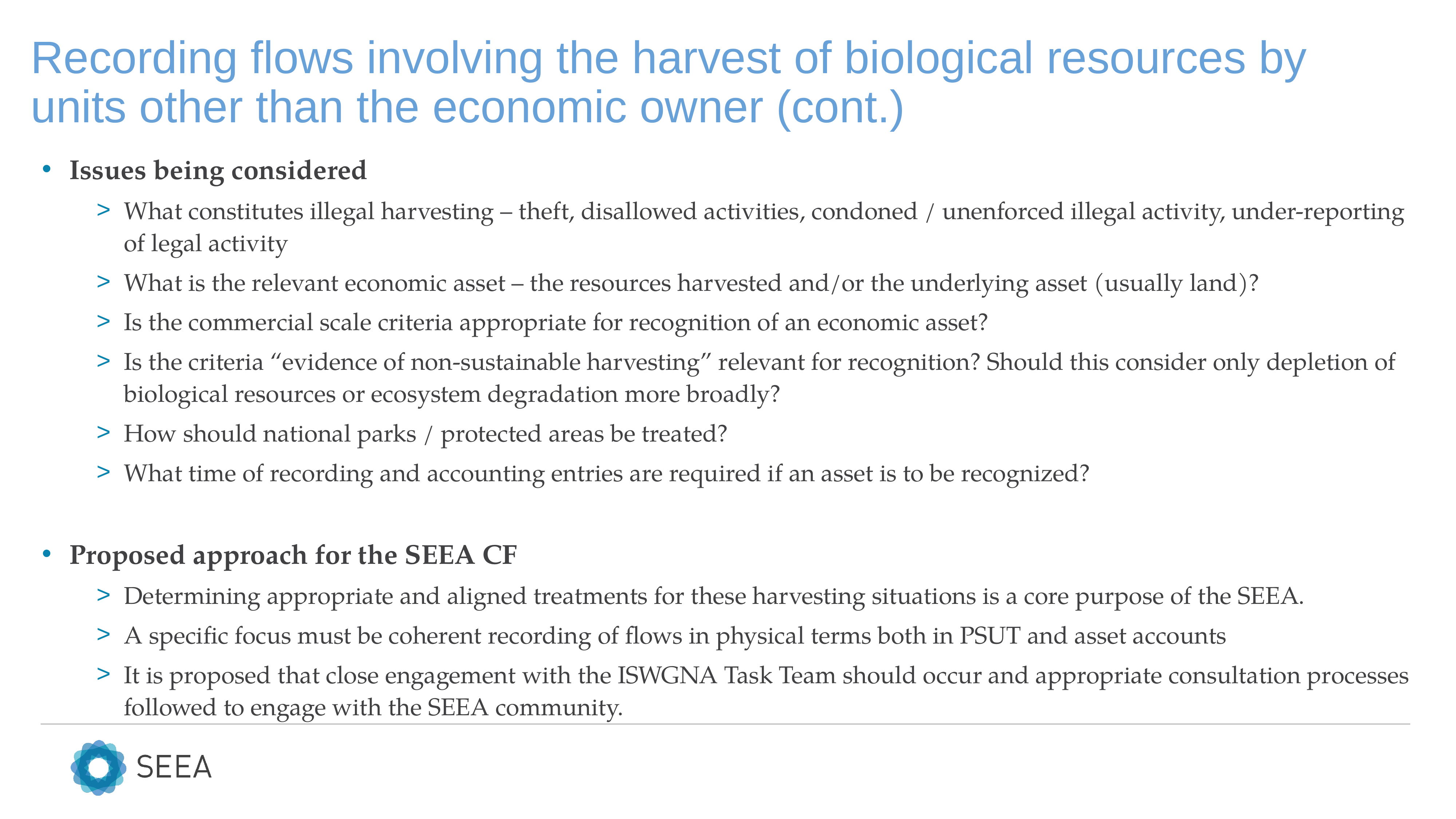

# Recording flows involving the harvest of biological resources by units other than the economic owner (cont.)
Issues being considered
What constitutes illegal harvesting – theft, disallowed activities, condoned / unenforced illegal activity, under-reporting of legal activity
What is the relevant economic asset – the resources harvested and/or the underlying asset (usually land)?
Is the commercial scale criteria appropriate for recognition of an economic asset?
Is the criteria “evidence of non-sustainable harvesting” relevant for recognition? Should this consider only depletion of biological resources or ecosystem degradation more broadly?
How should national parks / protected areas be treated?
What time of recording and accounting entries are required if an asset is to be recognized?
Proposed approach for the SEEA CF
Determining appropriate and aligned treatments for these harvesting situations is a core purpose of the SEEA.
A specific focus must be coherent recording of flows in physical terms both in PSUT and asset accounts
It is proposed that close engagement with the ISWGNA Task Team should occur and appropriate consultation processes followed to engage with the SEEA community.